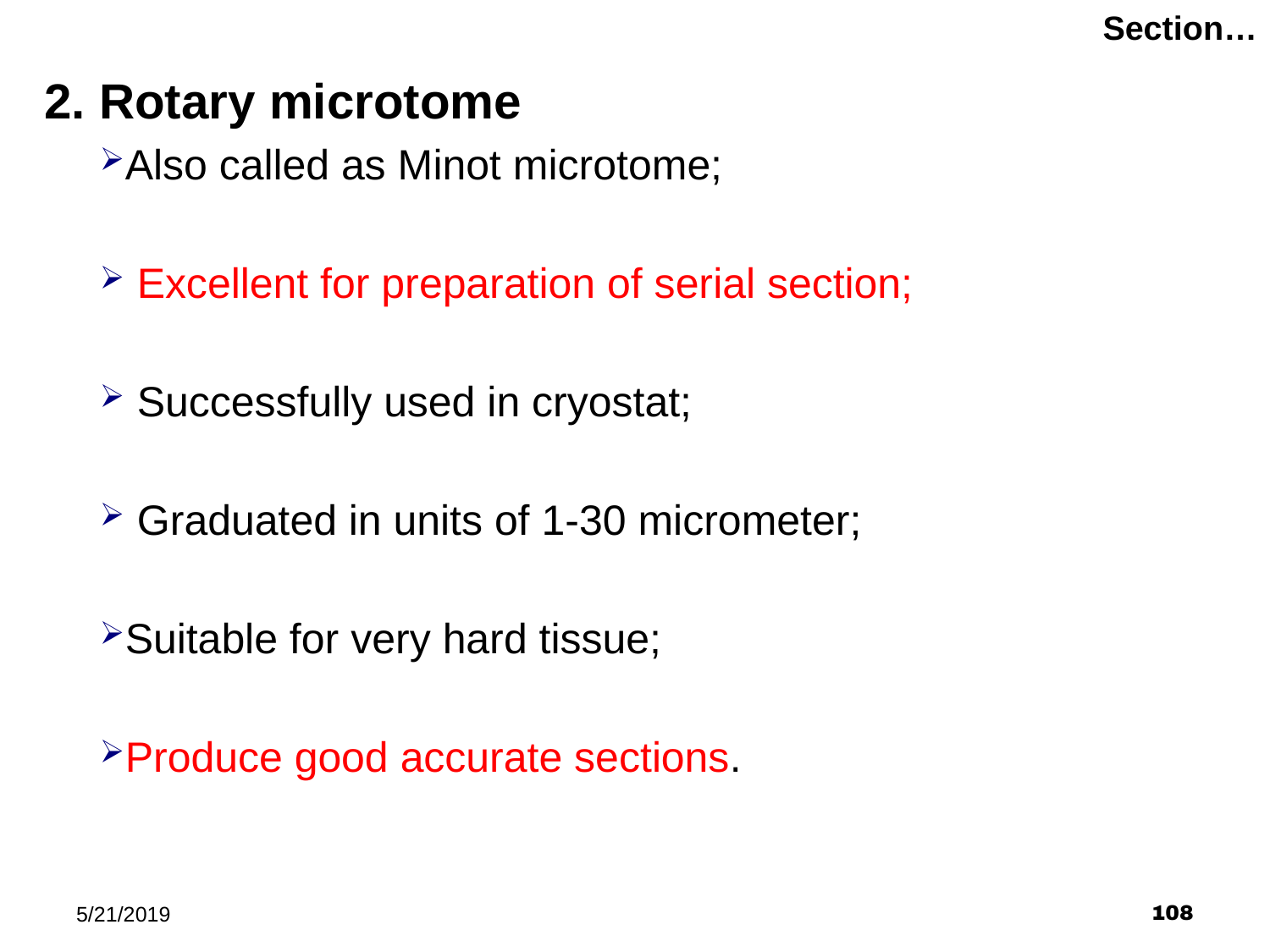

# Section…
2. Rotary microtome
Also called as Minot microtome;

 Excellent for preparation of serial section;

 Successfully used in cryostat;

 Graduated in units of 1-30 micrometer;

Suitable for very hard tissue;

Produce good accurate sections.

5/21/2019
108